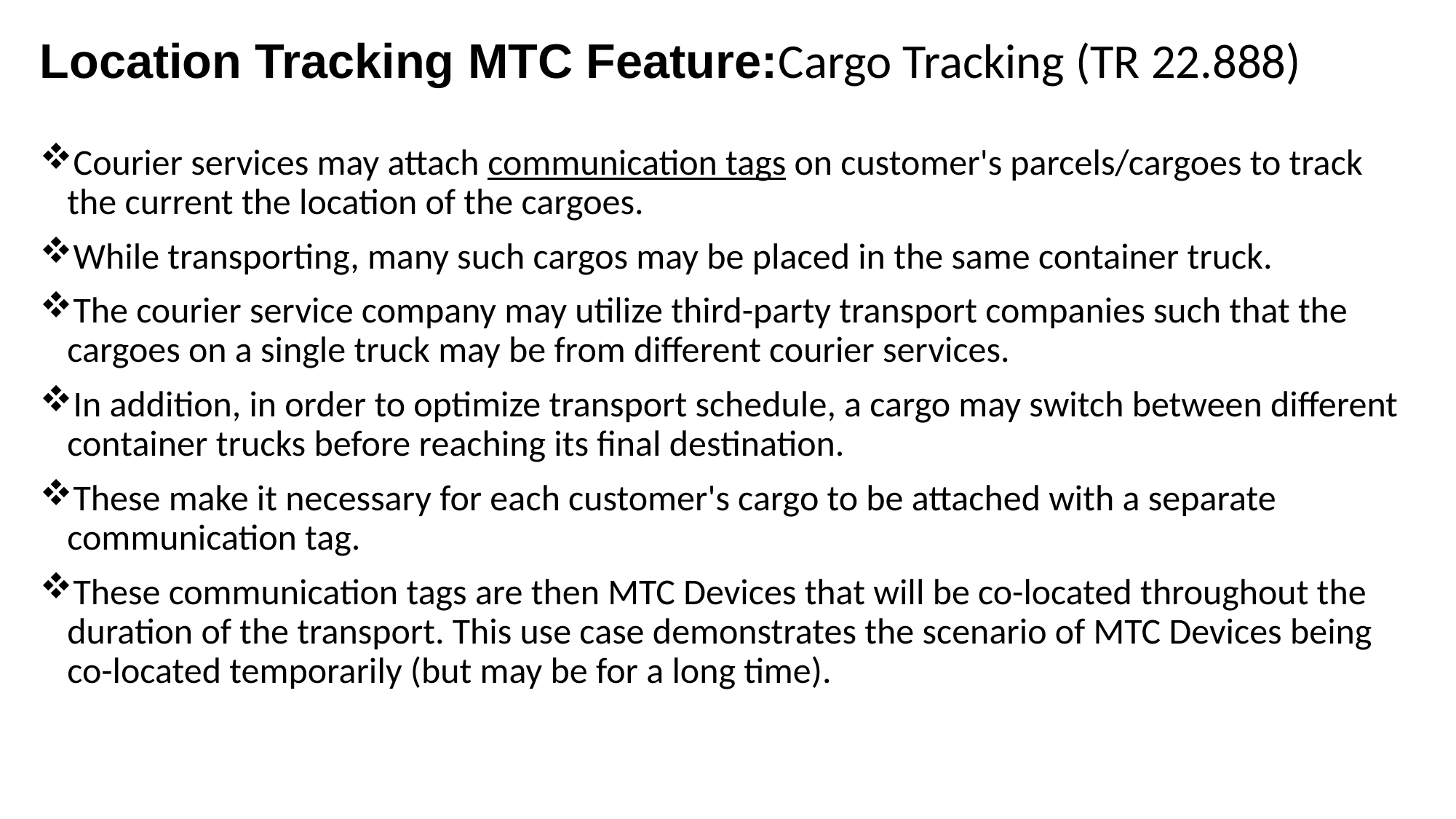

# Location Tracking MTC Feature:Cargo Tracking (TR 22.888)
Courier services may attach communication tags on customer's parcels/cargoes to track the current the location of the cargoes.
While transporting, many such cargos may be placed in the same container truck.
The courier service company may utilize third-party transport companies such that the cargoes on a single truck may be from different courier services.
In addition, in order to optimize transport schedule, a cargo may switch between different container trucks before reaching its final destination.
These make it necessary for each customer's cargo to be attached with a separate communication tag.
These communication tags are then MTC Devices that will be co-located throughout the duration of the transport. This use case demonstrates the scenario of MTC Devices being co-located temporarily (but may be for a long time).